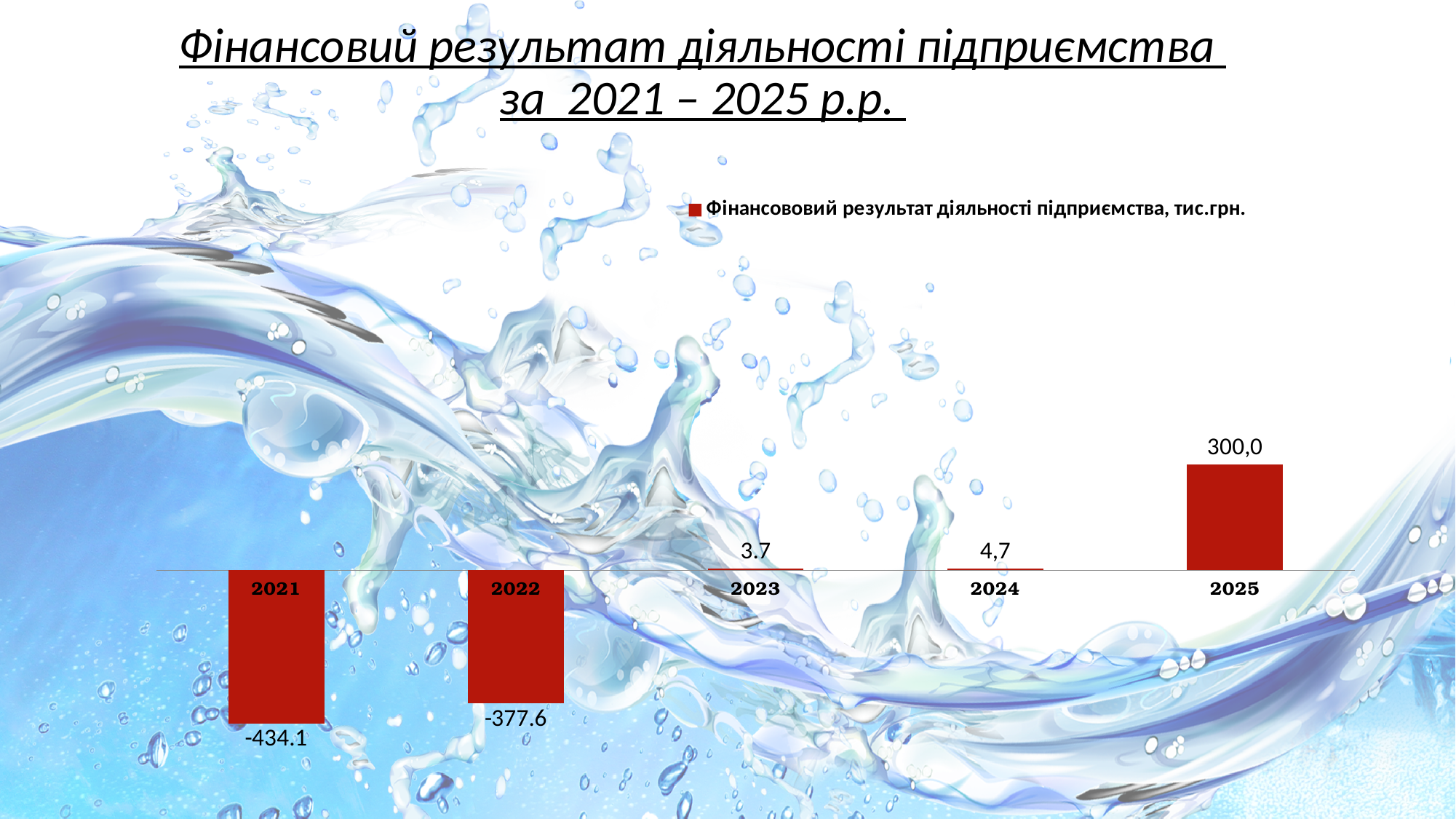

# Фінансовий результат діяльності підприємства за  2021 – 2025 р.р.

### Chart

| Category | Фінансововий результат діяльності підприємства, тис.грн. |
|---|---|
| 2021 | -434.1 |
| 2022 | -377.6 |
| 2023 | 3.7 |
| 2024 | 4.7 |
| 2025 | 300.0 |